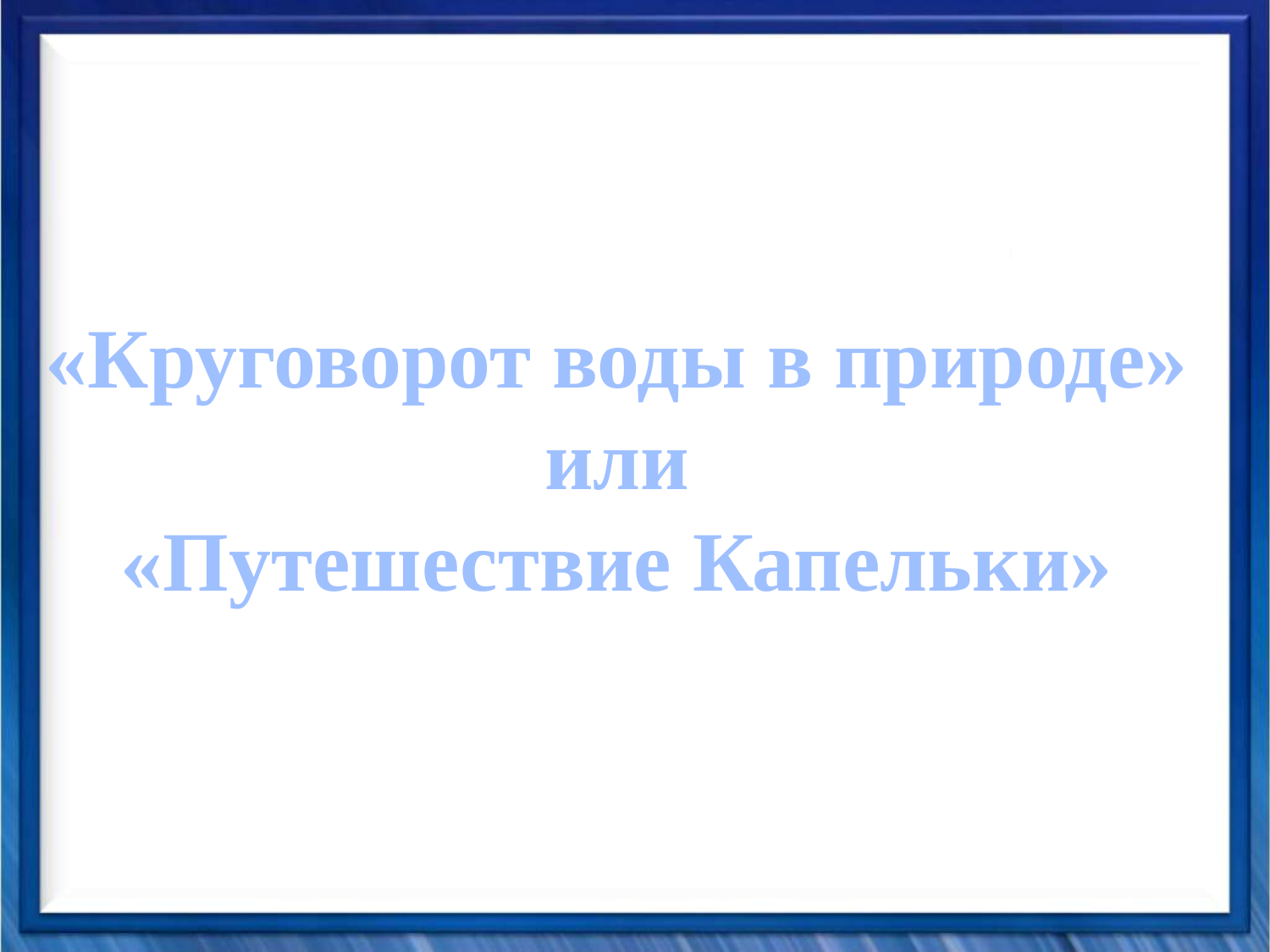

«Круговорот воды в природе»
или
«Путешествие Капельки»